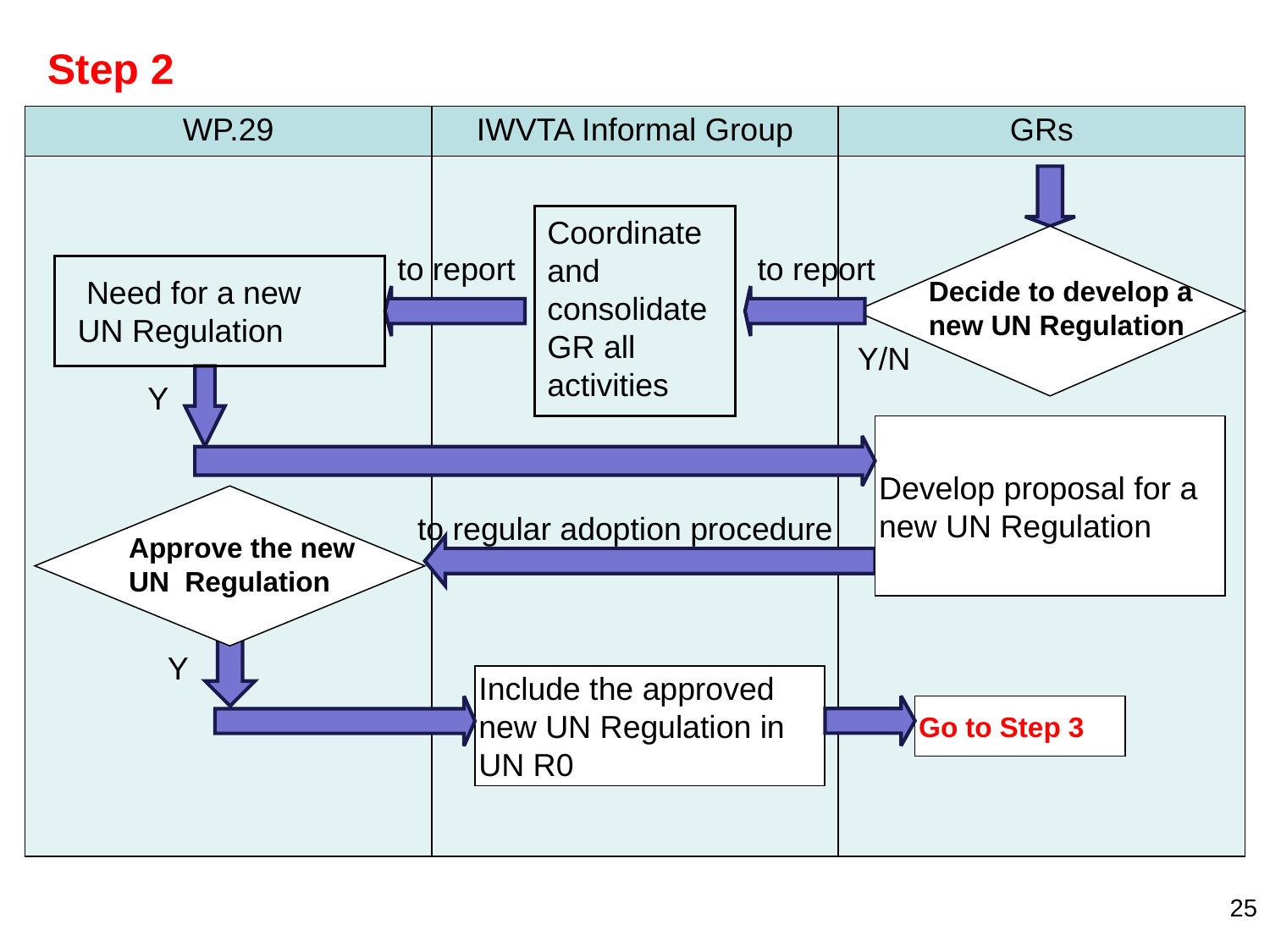

Step 2
| WP.29 | IWVTA Informal Group | GRs |
| --- | --- | --- |
|  |  |  |

Coordinate and consolidate GR all activities

to report
to report

 Need for a new UN Regulation
Decide to develop a new UN Regulation

Y/N
Y

Develop proposal for a new UN Regulation

to regular adoption procedure
Approve the new UN  Regulation

Y

Include the approved new UN Regulation in UN R0

Go to Step 3

25